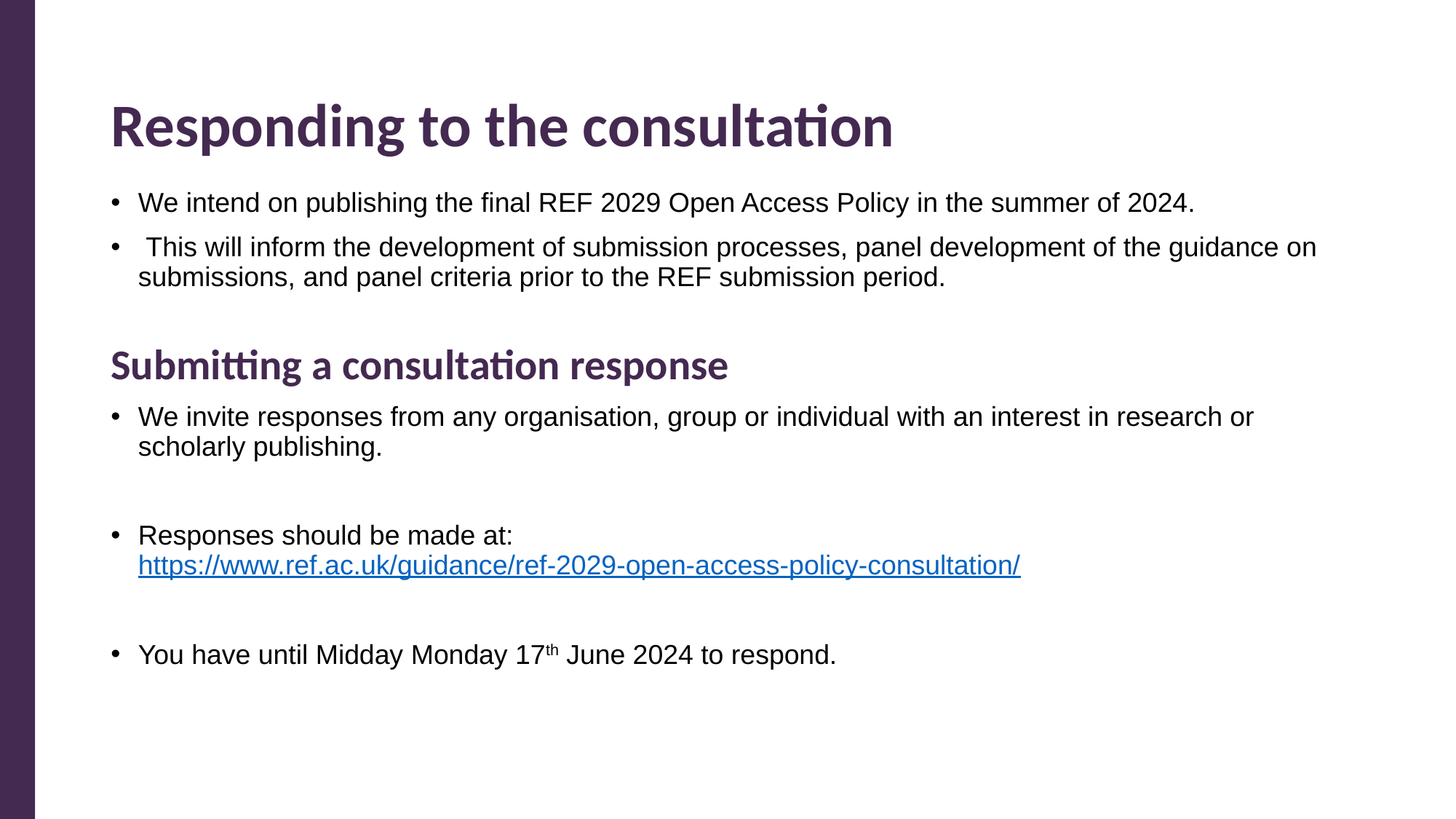

# Responding to the consultation
We intend on publishing the final REF 2029 Open Access Policy in the summer of 2024.
 This will inform the development of submission processes, panel development of the guidance on submissions, and panel criteria prior to the REF submission period.

Submitting a consultation response
We invite responses from any organisation, group or individual with an interest in research or scholarly publishing.

Responses should be made at: https://www.ref.ac.uk/guidance/ref-2029-open-access-policy-consultation/

You have until Midday Monday 17th June 2024 to respond.